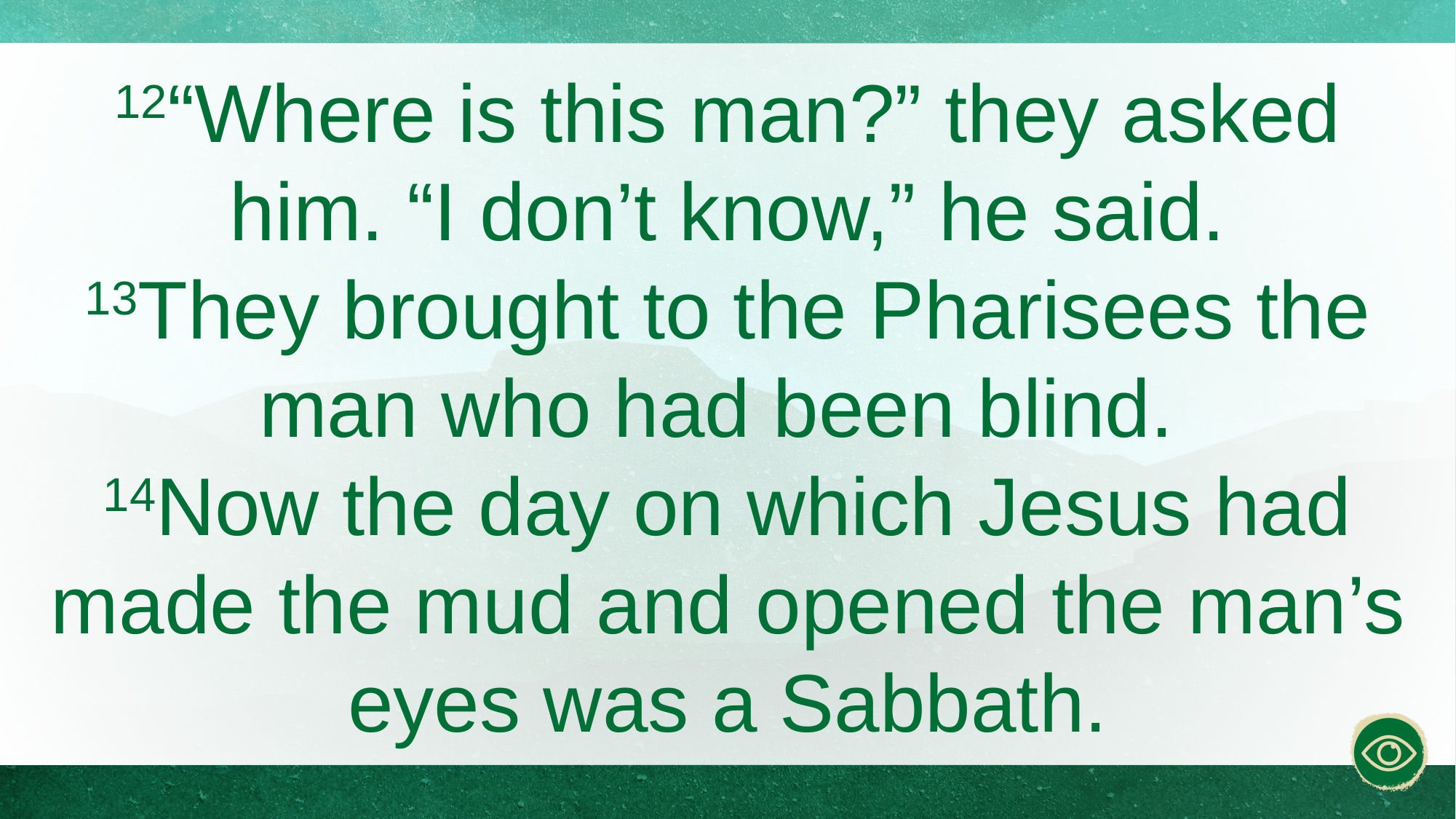

12“Where is this man?” they asked him. “I don’t know,” he said.
13They brought to the Pharisees the man who had been blind.
14Now the day on which Jesus had made the mud and opened the man’s eyes was a Sabbath.